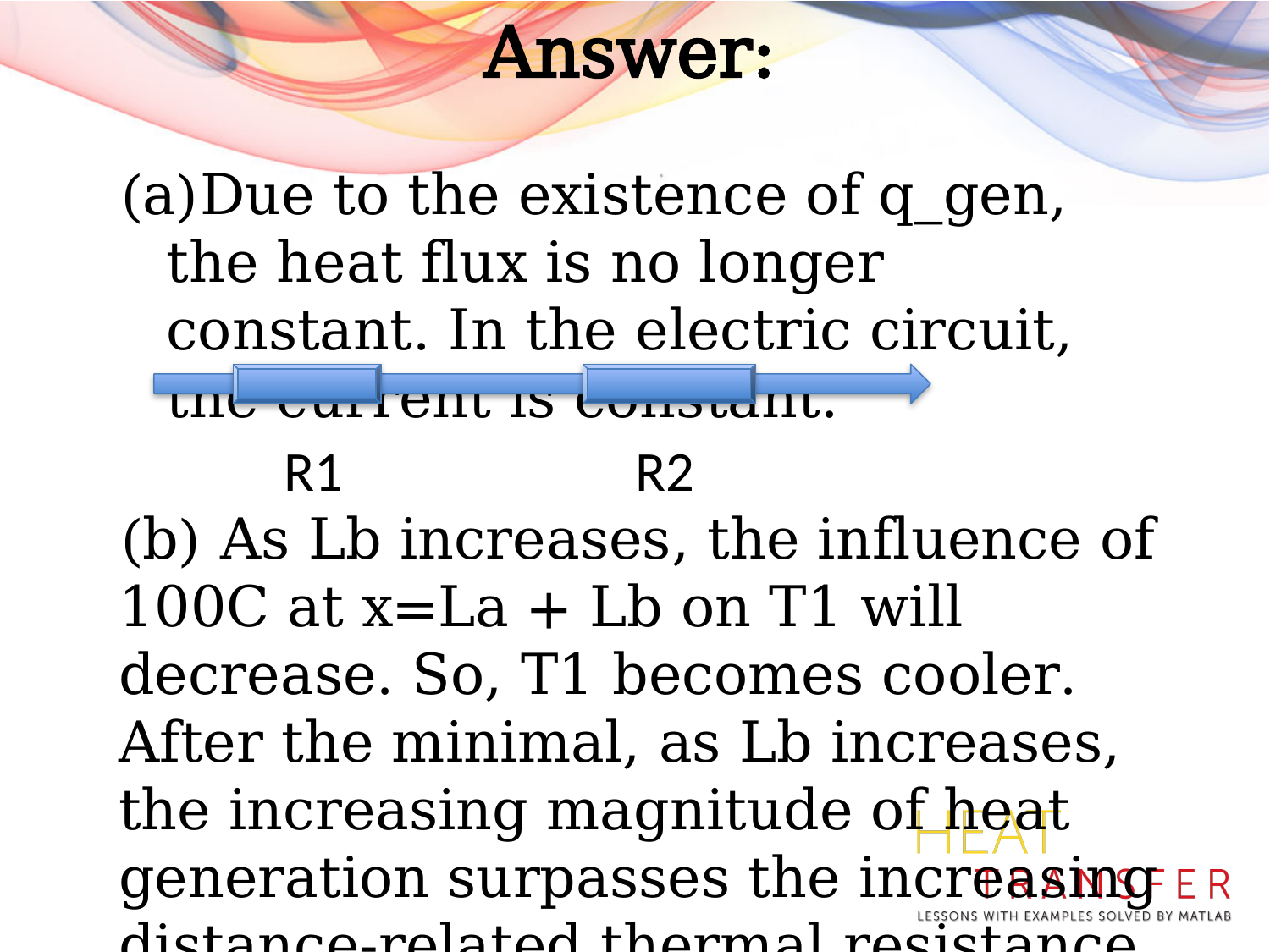

Answer:

Due to the existence of q_gen, the heat flux is no longer constant. In the electric circuit, the current is constant.

             R1                       R2
(b) As Lb increases, the influence of 100C at x=La + Lb on T1 will decrease. So, T1 becomes cooler. After the minimal, as Lb increases, the increasing magnitude of heat generation surpasses the increasing distance-related thermal resistance.